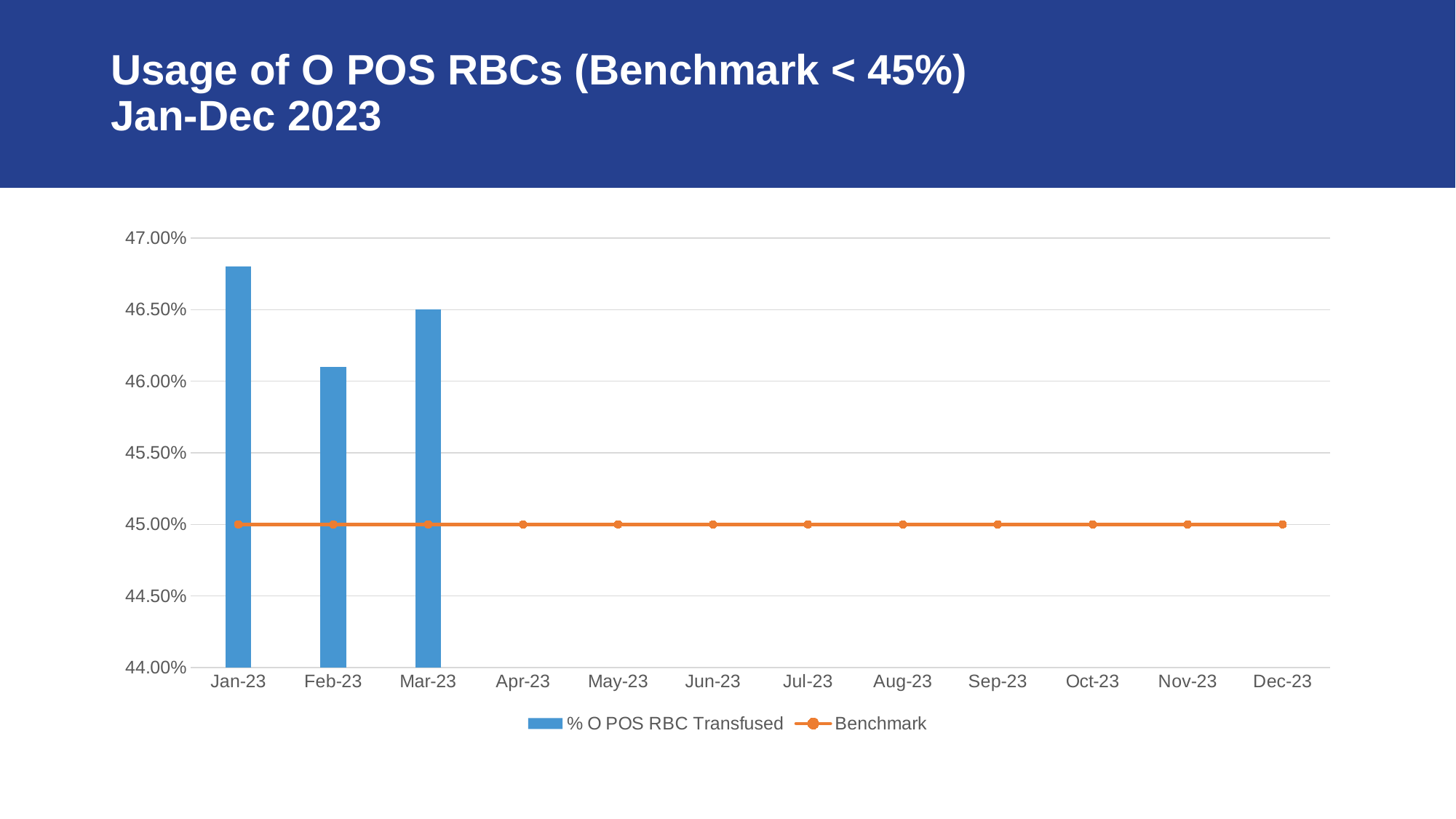

# Usage of O POS RBCs (Benchmark < 45%) Jan-Dec 2023

### Chart

| Category | % O POS RBC Transfused | Benchmark |
|---|---|---|
| 44927 | 0.468 | 0.45 |
| 44958 | 0.461 | 0.45 |
| 44986 | 0.465 | 0.45 |
| 45017 | None | 0.45 |
| 45047 | None | 0.45 |
| 45078 | None | 0.45 |
| 45108 | None | 0.45 |
| 45139 | None | 0.45 |
| 45170 | None | 0.45 |
| 45200 | None | 0.45 |
| 45231 | None | 0.45 |
| 45261 | None | 0.45 |
|  | None | None |
|  | None | None |